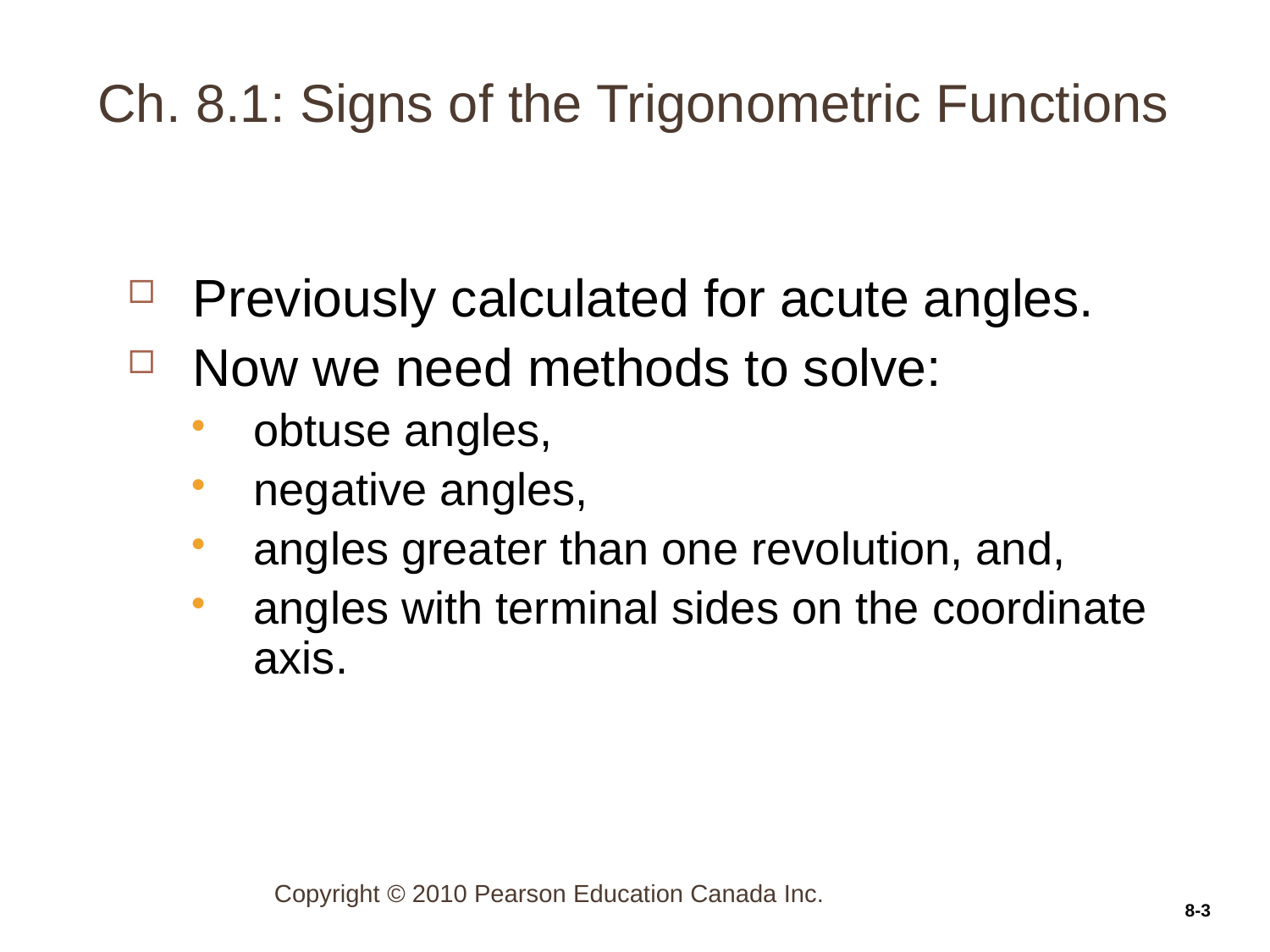

# Ch. 8.1: Signs of the Trigonometric Functions
8-3
Previously calculated for acute angles.
Now we need methods to solve:
obtuse angles,
negative angles,
angles greater than one revolution, and,
angles with terminal sides on the coordinate axis.
Copyright © 2010 Pearson Education Canada Inc.
8-3